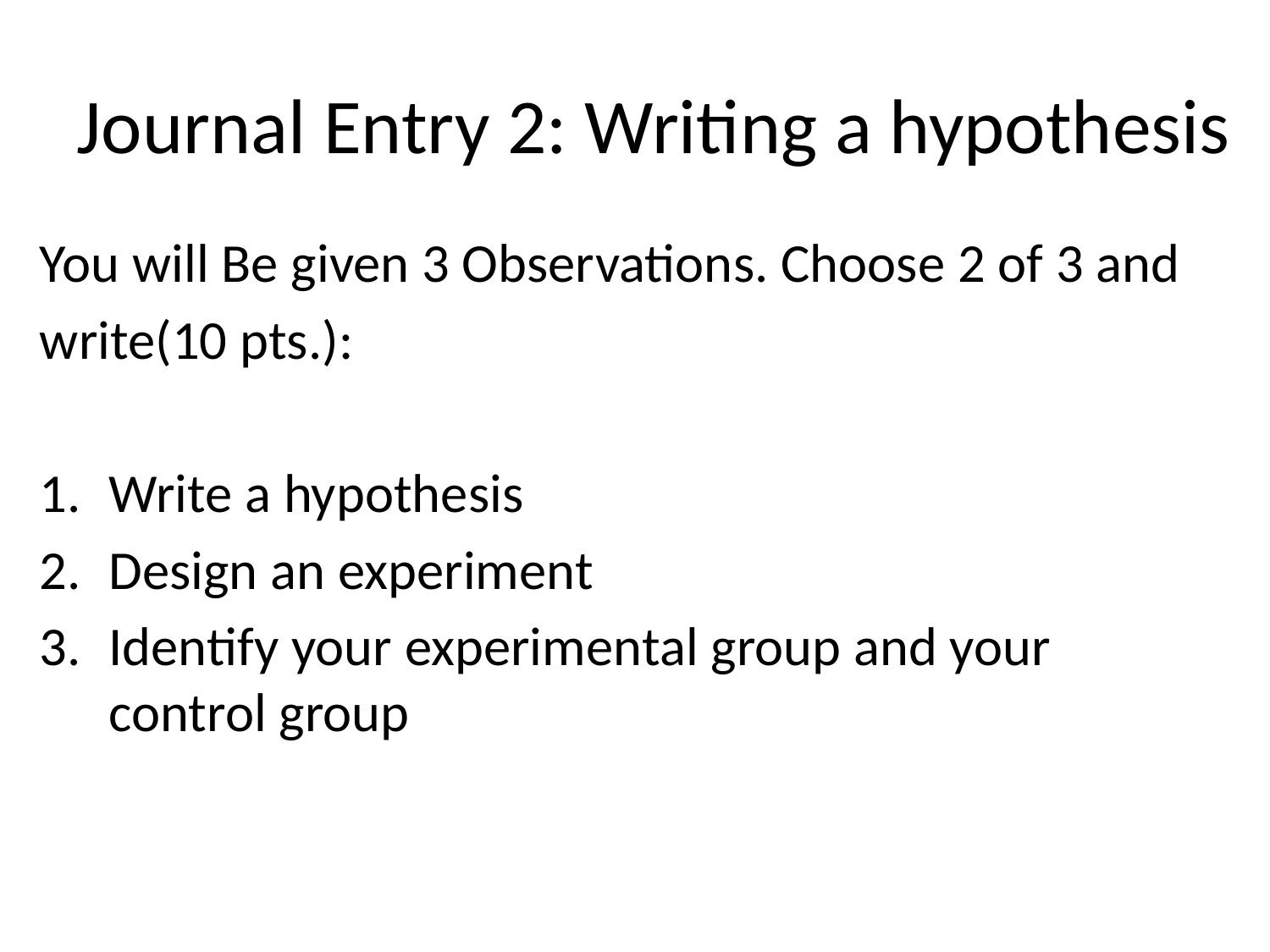

# Journal Entry 2: Writing a hypothesis
You will Be given 3 Observations. Choose 2 of 3 and
write(10 pts.):

Write a hypothesis
Design an experiment
Identify your experimental group and your control group